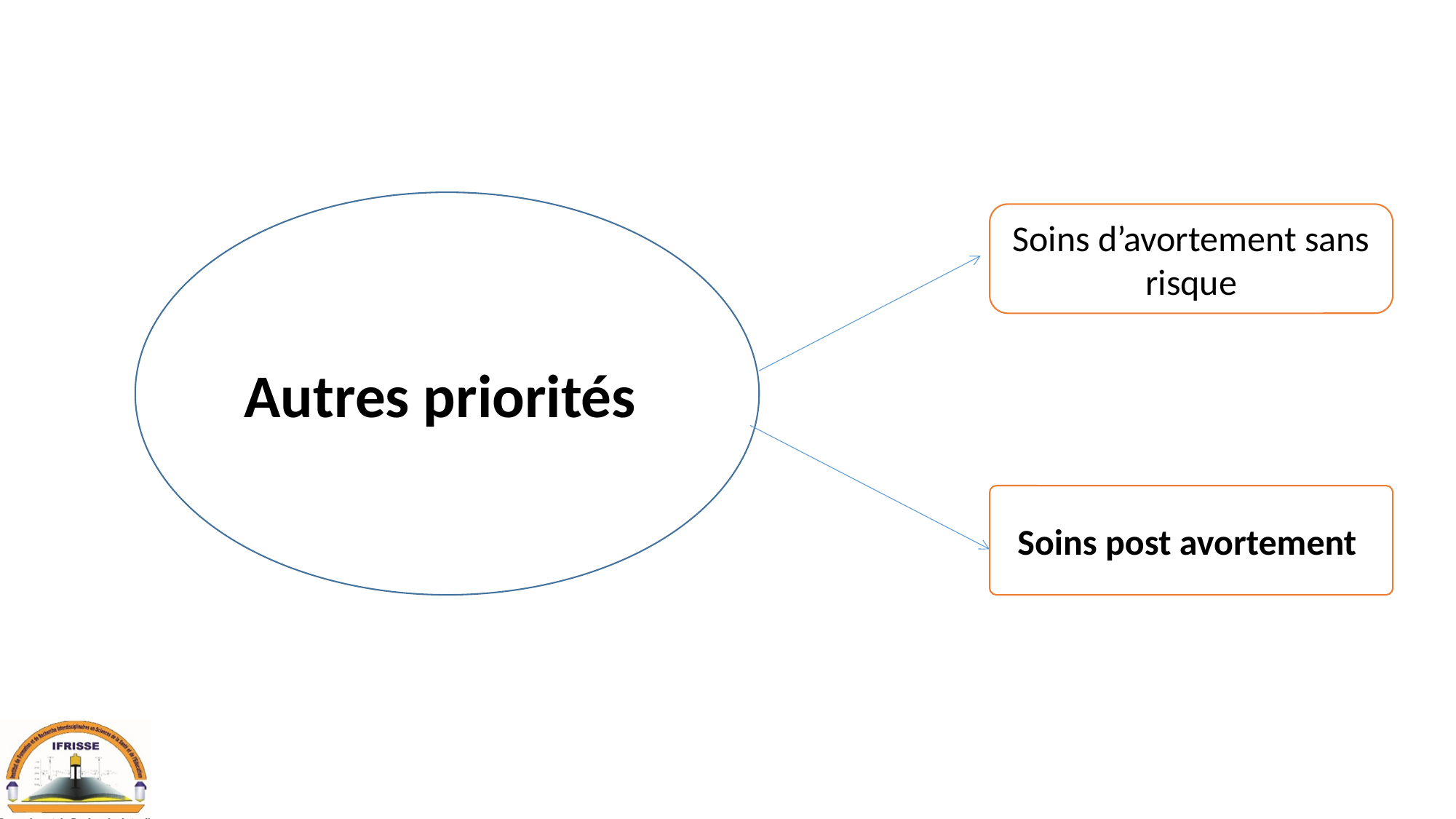

Autres priorités
Soins d’avortement sans risque
Soins post avortement